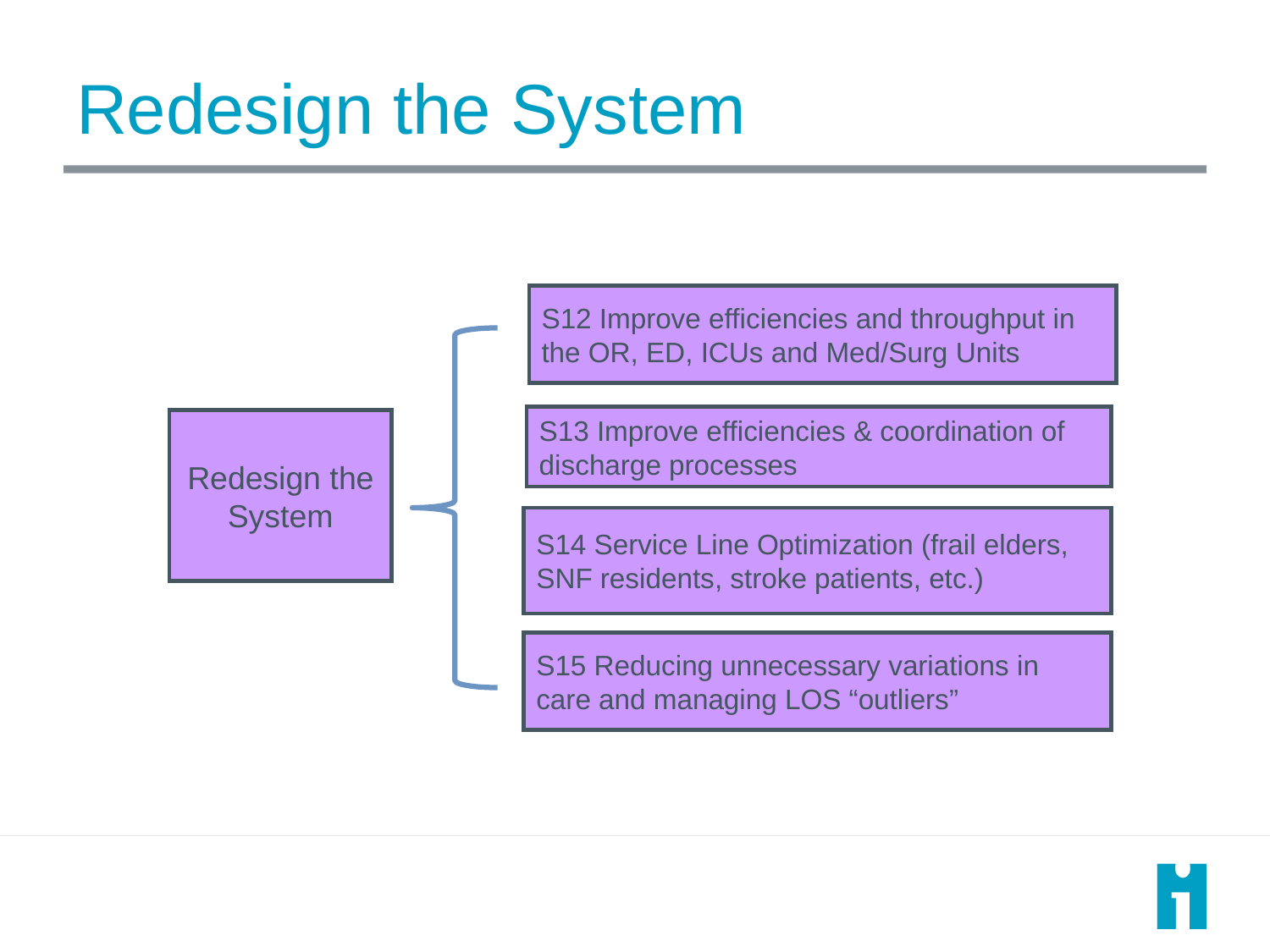

# Redesign the System
S12 Improve efficiencies and throughput in the OR, ED, ICUs and Med/Surg Units

S13 Improve efficiencies & coordination of discharge processes
Redesign the System
S14 Service Line Optimization (frail elders, SNF residents, stroke patients, etc.)
S15 Reducing unnecessary variations in care and managing LOS “outliers”